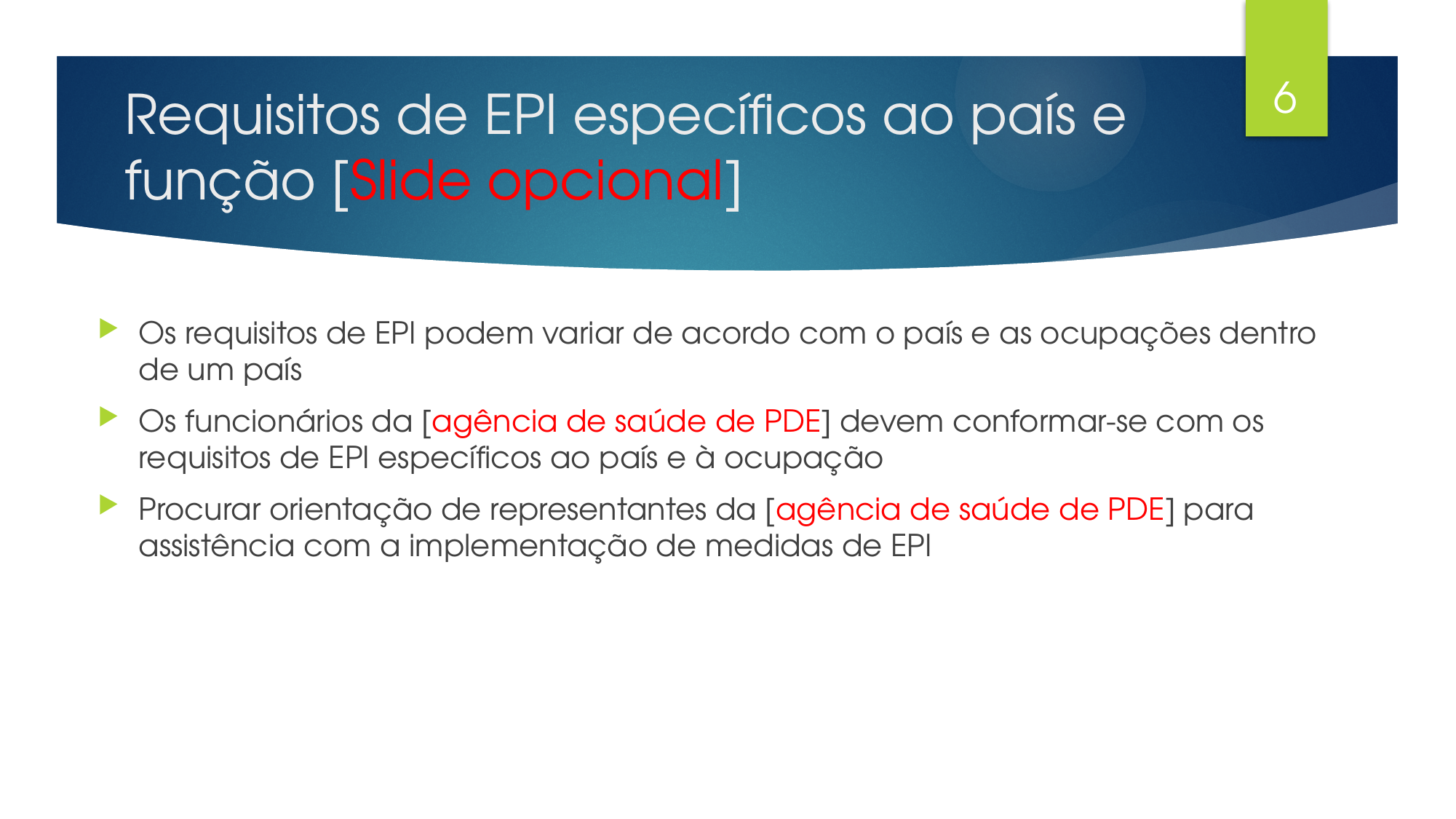

6
# Requisitos de EPI específicos ao país e função [Slide opcional]
Os requisitos de EPI podem variar de acordo com o país e as ocupações dentro de um país
Os funcionários da [agência de saúde de PDE] devem conformar-se com os requisitos de EPI específicos ao país e à ocupação
Procurar orientação de representantes da [agência de saúde de PDE] para assistência com a implementação de medidas de EPI